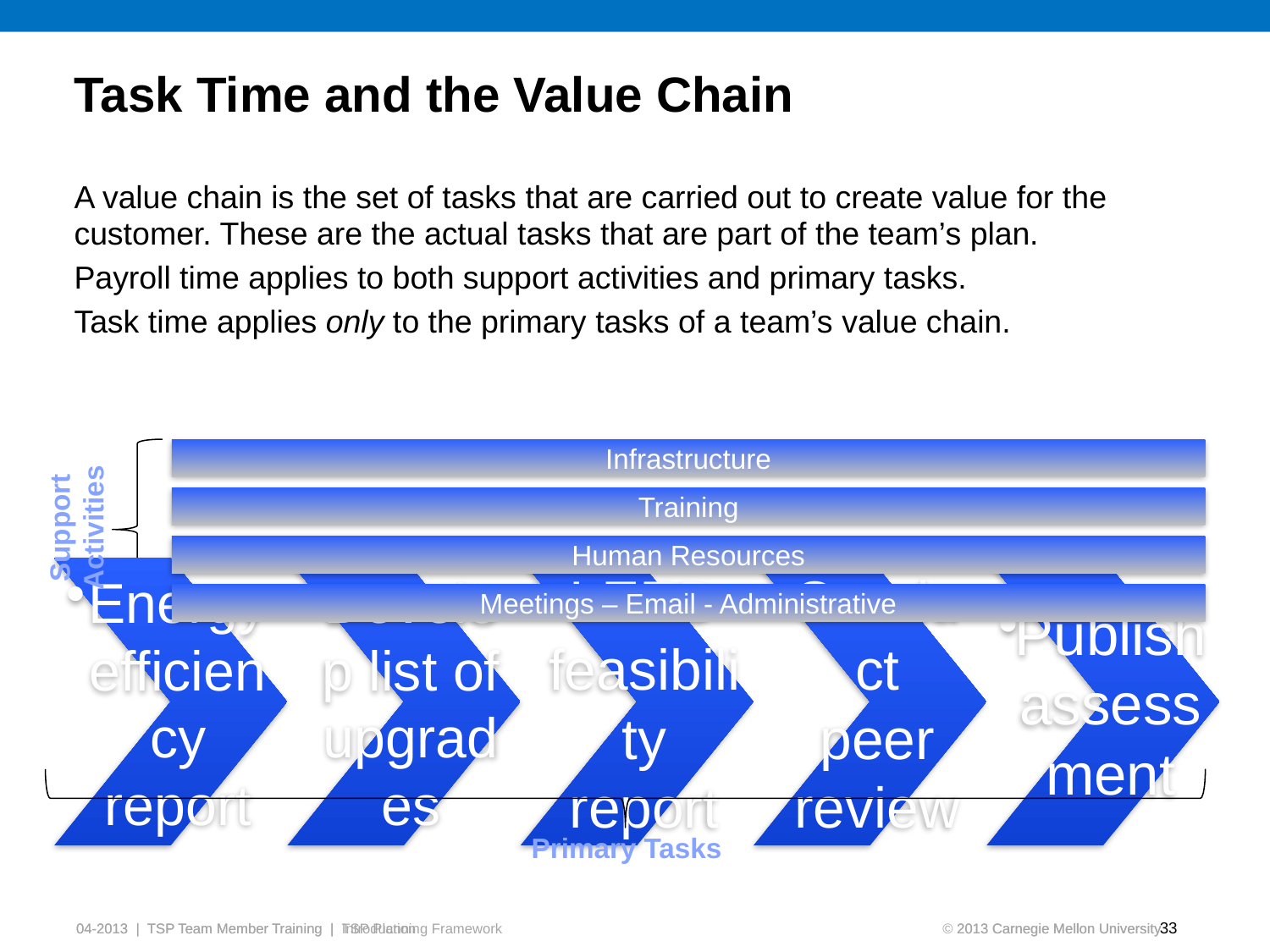

# Task Time and the Value Chain
A value chain is the set of tasks that are carried out to create value for the customer. These are the actual tasks that are part of the team’s plan.
Payroll time applies to both support activities and primary tasks.
Task time applies only to the primary tasks of a team’s value chain.

Infrastructure
Support
Activities
Training
Human Resources

Meetings – Email - Administrative
Primary Tasks